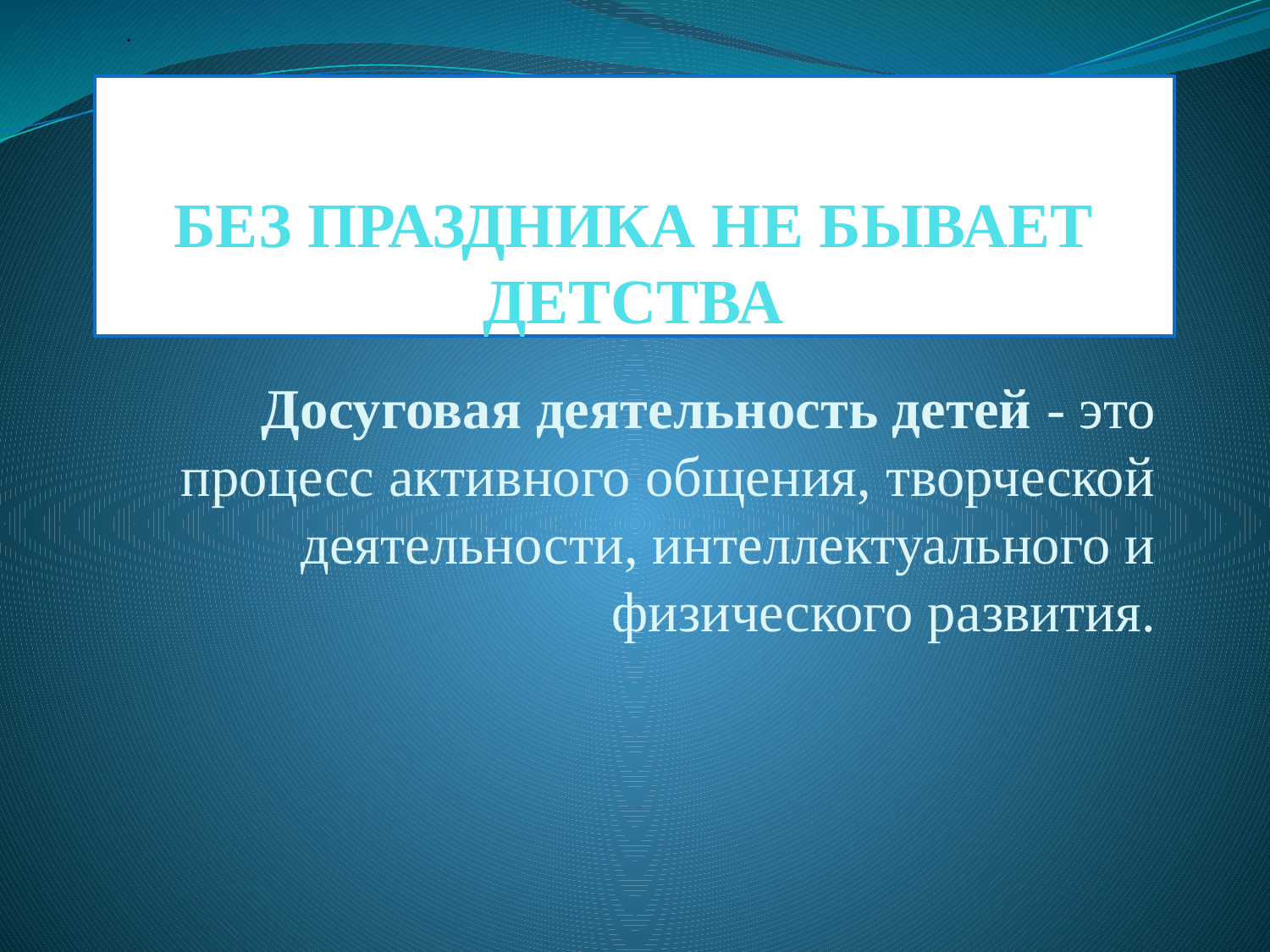

.
# БЕЗ ПРАЗДНИКА НЕ БЫВАЕТ ДЕТСТВА
 Досуговая деятельность детей - это процесс активного общения, творческой деятельности, интеллектуального и физического развития.